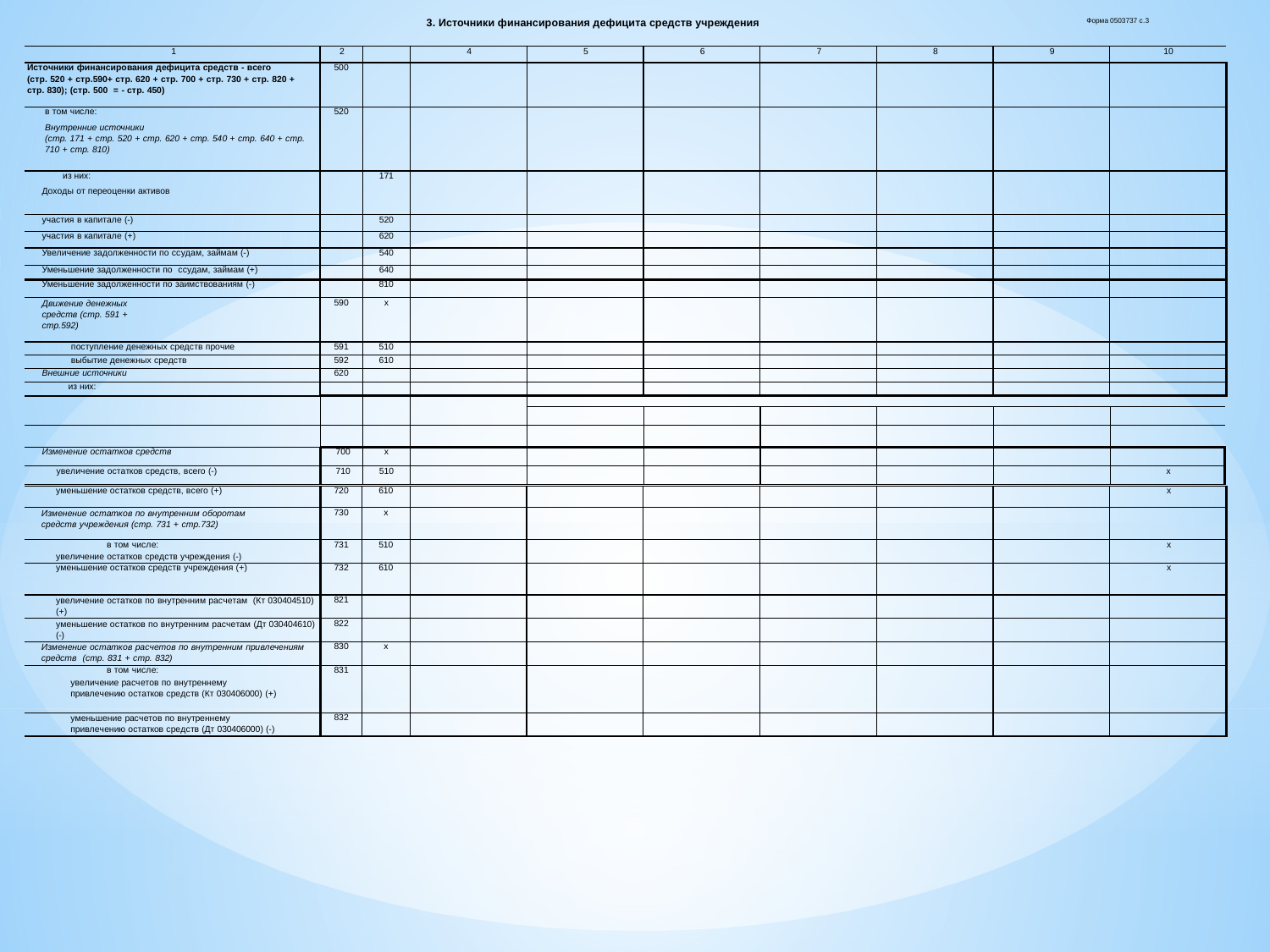

3. Источники финансирования дефицита средств учреждения
Форма 0503737 с.3
| 1 | 2 |  | 4 | 5 | 6 | 7 | 8 | 9 | 10 |
| --- | --- | --- | --- | --- | --- | --- | --- | --- | --- |
| Источники финансирования дефицита средств - всего (стр. 520 + стр.590+ стр. 620 + стр. 700 + стр. 730 + стр. 820 + стр. 830); (стр. 500 = - стр. 450) | 500 |  |  |  |  |  |  |  |  |
| в том числе: Внутренние источники (стр. 171 + стр. 520 + стр. 620 + стр. 540 + стр. 640 + стр. 710 + стр. 810) | 520 |  |  |  |  |  |  |  |  |
| из них: Доходы от переоценки активов |  | 171 |  |  |  |  |  |  |  |
| участия в капитале (-) |  | 520 |  |  |  |  |  |  |  |
| участия в капитале (+) |  | 620 |  |  |  |  |  |  |  |
| Увеличение задолженности по ссудам, займам (-) |  | 540 |  |  |  |  |  |  |  |
| Уменьшение задолженности по ссудам, займам (+) |  | 640 |  |  |  |  |  |  |  |
| Уменьшение задолженности по заимствованиям (-) |  | 810 |  |  |  |  |  |  |  |
| Движение денежных средств (стр. 591 + стр.592) | 590 | х |  |  |  |  |  |  |  |
| поступление денежных средств прочие | 591 | 510 |  |  |  |  |  |  |  |
| выбытие денежных средств | 592 | 610 |  |  |  |  |  |  |  |
| Внешние источники | 620 |  |  |  |  |  |  |  |  |
| из них: |  |  |  |  |  |  |  |  |  |
|  |  |  |  |  |  |  |  |  |  |
| --- | --- | --- | --- | --- | --- | --- | --- | --- | --- |
|  |  |  |  |  |  |  |  |  |  |
|  |  |  |  |  |  |  |  |  |  |
| Изменение остатков средств | 700 | х |  |  |  |  |  |  |  |
| увеличение остатков средств, всего (-) | 710 | 510 |  |  |  |  |  |  | х |
| уменьшение остатков средств, всего (+) | 720 | 610 |  |  |  |  |  |  | х |
| --- | --- | --- | --- | --- | --- | --- | --- | --- | --- |
| Изменение остатков по внутренним оборотам средств учреждения (стр. 731 + стр.732) | 730 | х |  |  |  |  |  |  |  |
| в том числе: увеличение остатков средств учреждения (-) | 731 | 510 |  |  |  |  |  |  | x |
| уменьшение остатков средств учреждения (+) | 732 | 610 |  |  |  |  |  |  | х |
| увеличение остатков по внутренним расчетам (Кт 030404510) (+) | 821 |  |  |  |  |  |  |  |  |
| уменьшение остатков по внутренним расчетам (Дт 030404610) (-) | 822 |  |  |  |  |  |  |  |  |
| Изменение остатков расчетов по внутренним привлечениям средств (стр. 831 + стр. 832) | 830 | х |  |  |  |  |  |  |  |
| в том числе: увеличение расчетов по внутреннему привлечению остатков средств (Кт 030406000) (+) | 831 |  |  |  |  |  |  |  |  |
| уменьшение расчетов по внутреннему привлечению остатков средств (Дт 030406000) (-) | 832 |  |  |  |  |  |  |  |  |